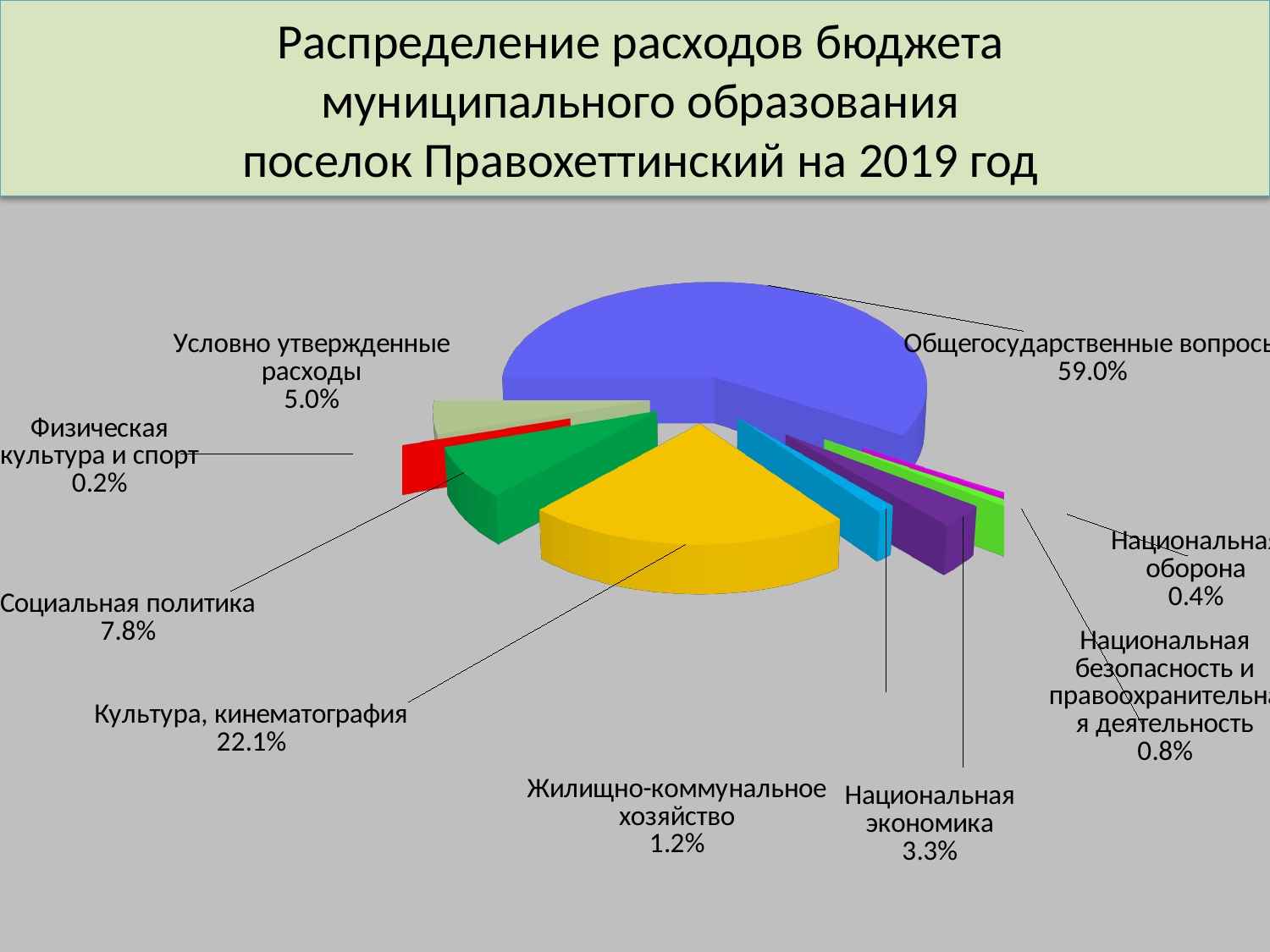

# Распределение расходов бюджета муниципального образования поселок Правохеттинский на 2019 год

[unsupported chart]

### Chart

| Category |
|---|